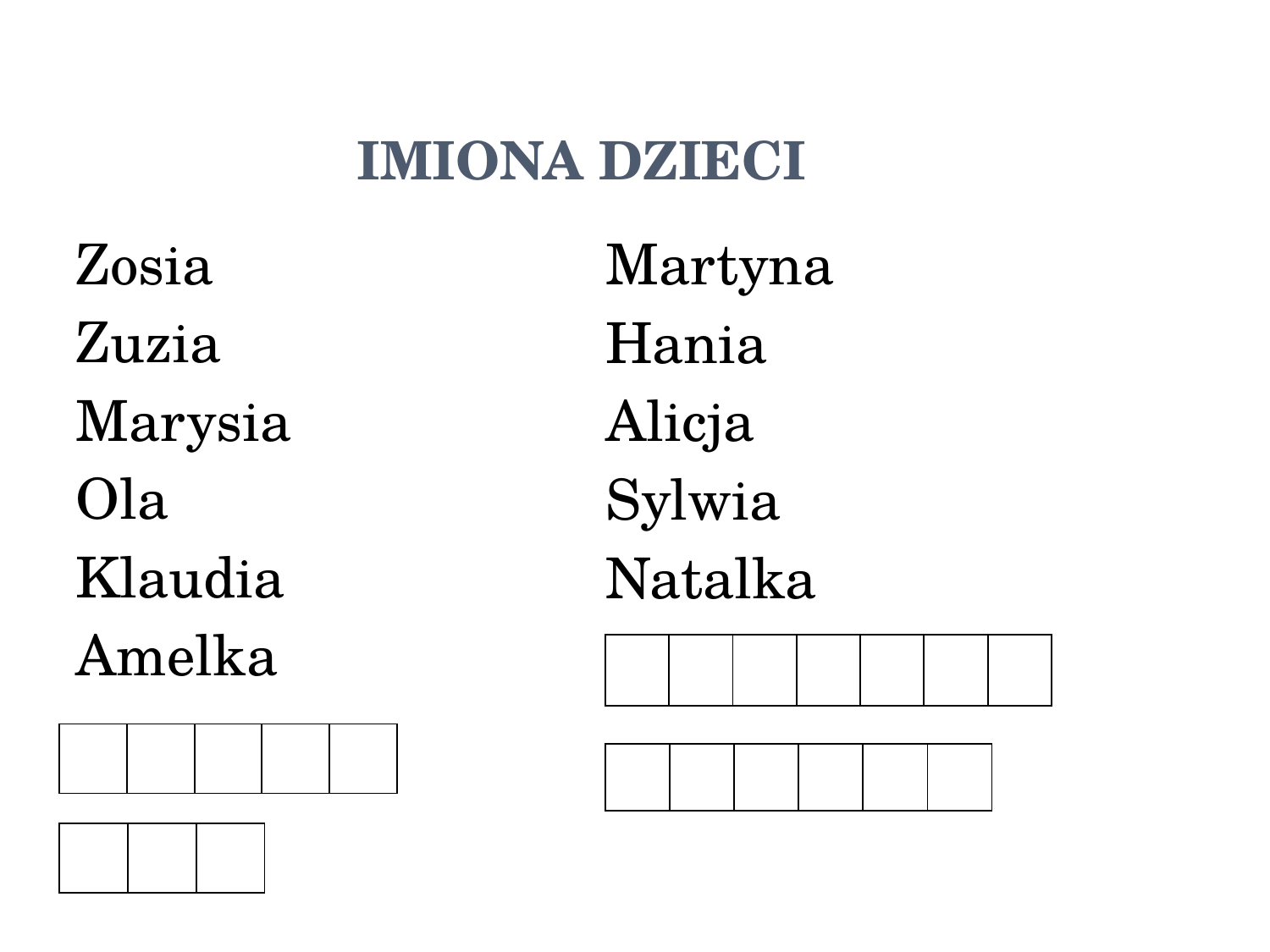

# Imiona dzieci
Zosia
Zuzia
Marysia
Ola
Klaudia
Amelka

Martyna
Hania
Alicja
Sylwia
Natalka

|  |  |  |  |  |  |  |
| --- | --- | --- | --- | --- | --- | --- |
|  |  |  |  |  |
| --- | --- | --- | --- | --- |
|  |  |  |  |  |  |
| --- | --- | --- | --- | --- | --- |
|  |  |  |
| --- | --- | --- |